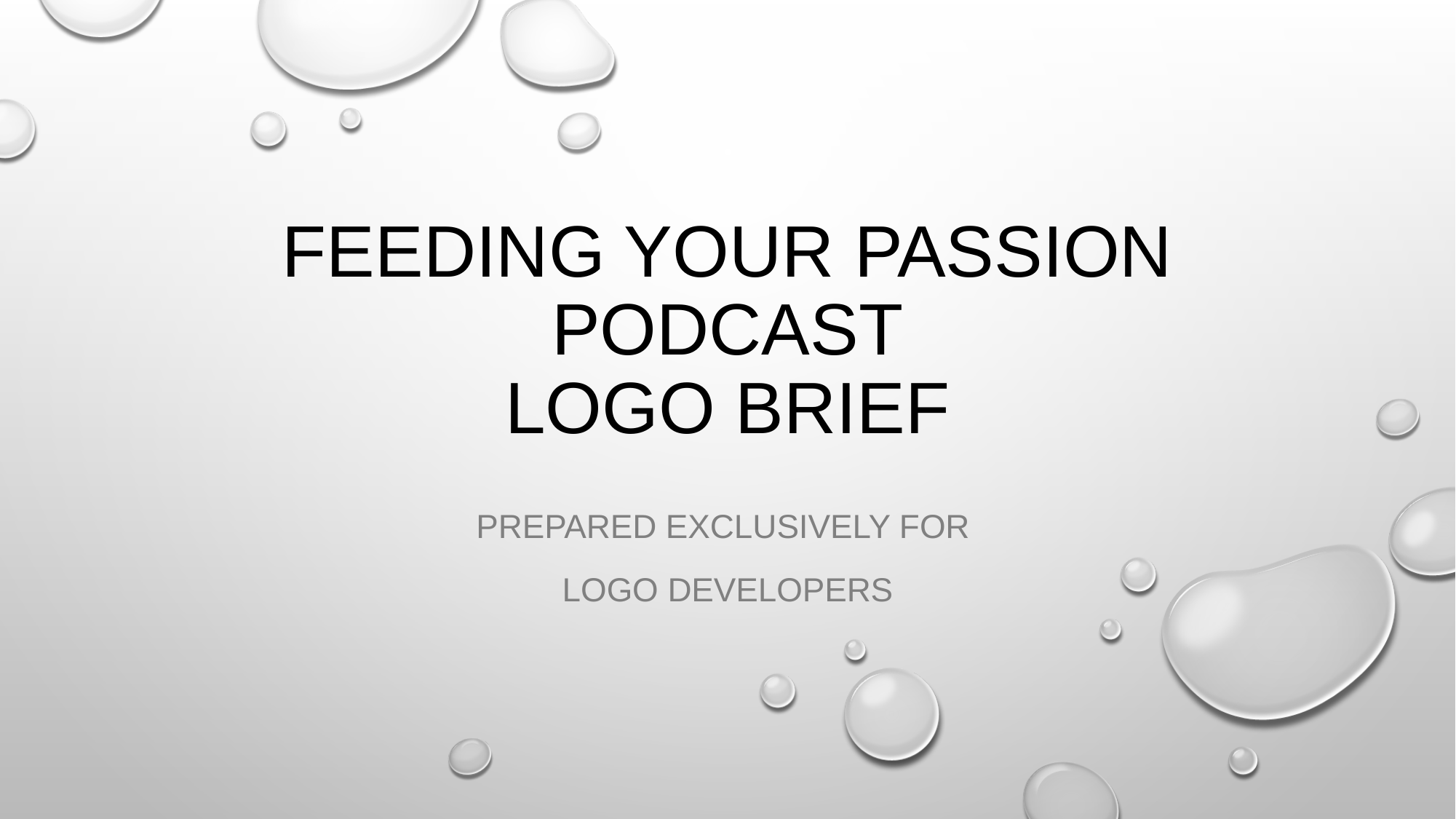

# Feeding Your Passion Podcast Logo Brief
Prepared Exclusively for
Logo Developers